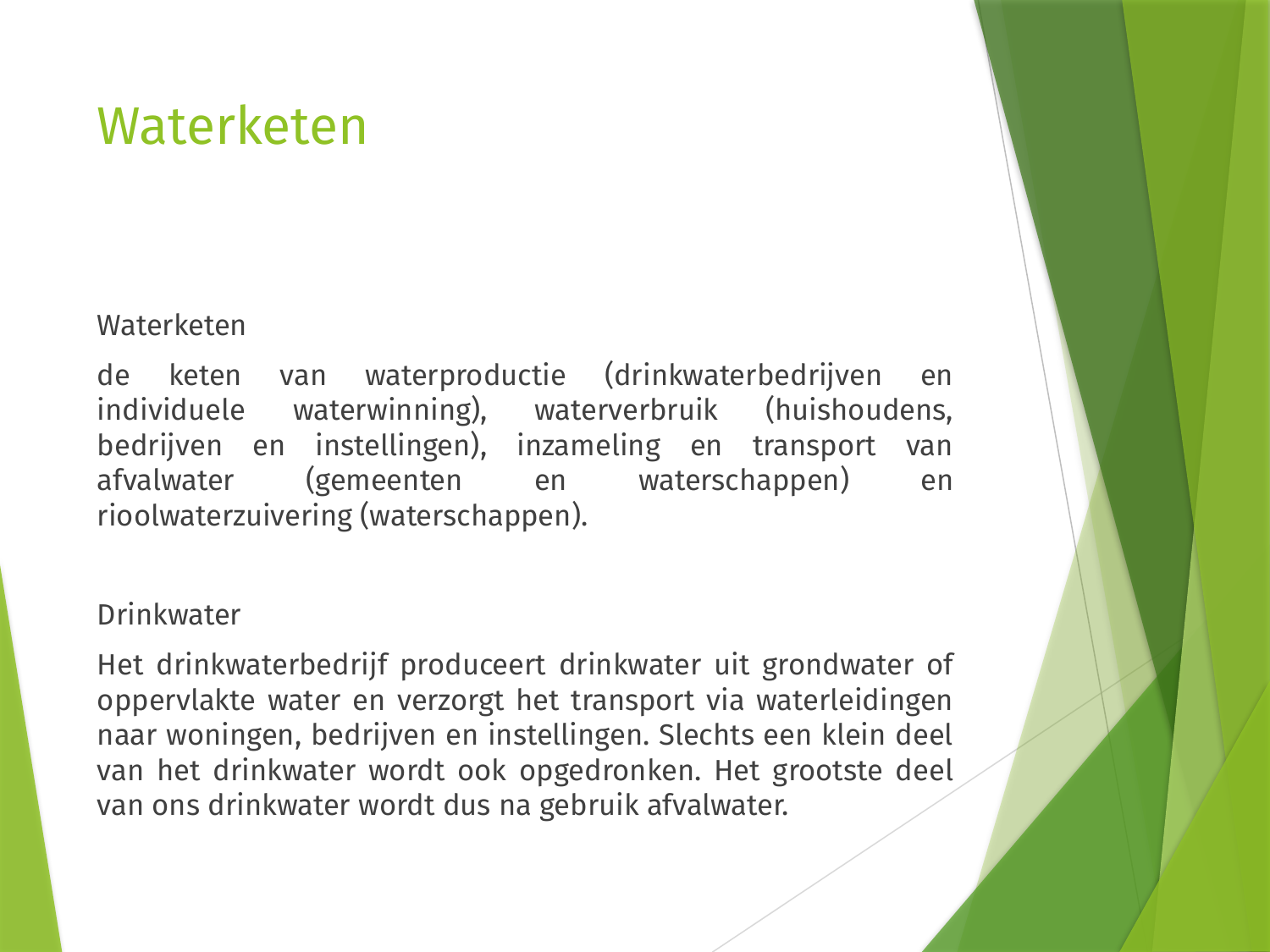

# Waterketen
Waterketen
de keten van waterproductie (drinkwaterbedrijven en individuele waterwinning), waterverbruik (huishoudens, bedrijven en instellingen), inzameling en transport van afvalwater (gemeenten en waterschappen) en rioolwaterzuivering (waterschappen).

Drinkwater
Het drinkwaterbedrijf produceert drinkwater uit grondwater of oppervlakte water en verzorgt het transport via waterleidingen naar woningen, bedrijven en instellingen. Slechts een klein deel van het drinkwater wordt ook opgedronken. Het grootste deel van ons drinkwater wordt dus na gebruik afvalwater.